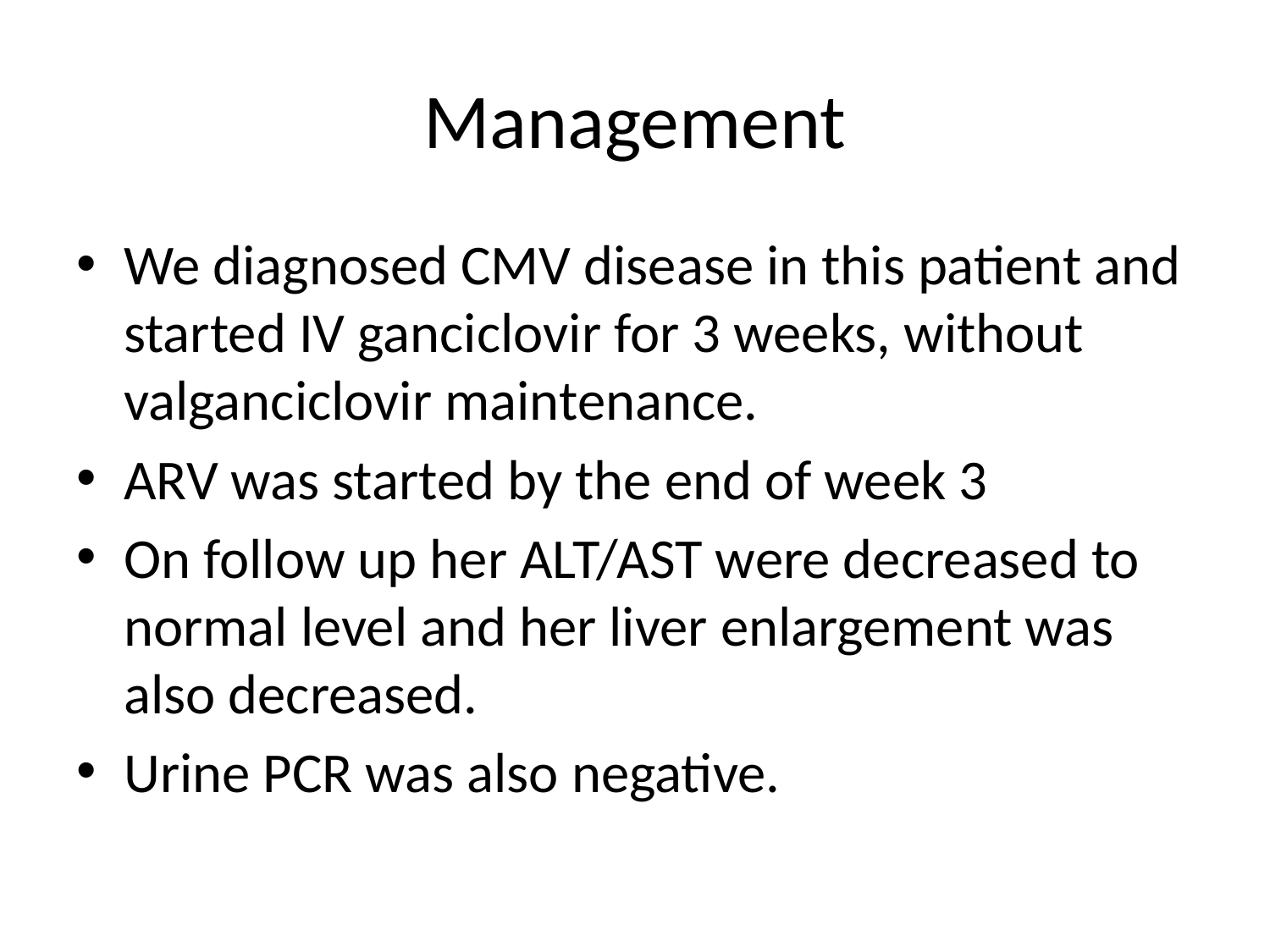

# Management
We diagnosed CMV disease in this patient and started IV ganciclovir for 3 weeks, without valganciclovir maintenance.
ARV was started by the end of week 3
On follow up her ALT/AST were decreased to normal level and her liver enlargement was also decreased.
Urine PCR was also negative.